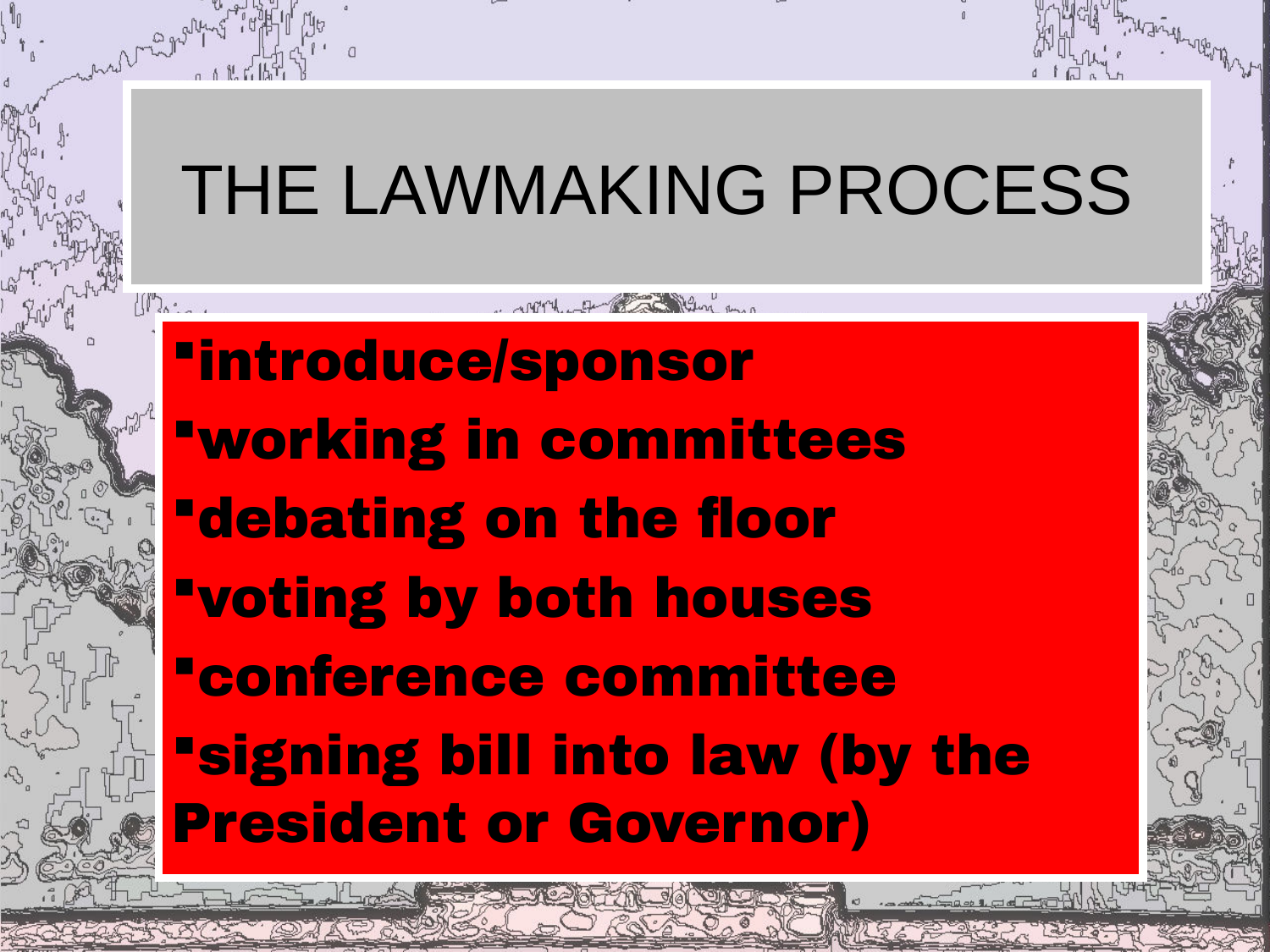

# THE LAWMAKING PROCESS
introduce/sponsor
working in committees
debating on the floor
voting by both houses
conference committee
signing bill into law (by the President or Governor)